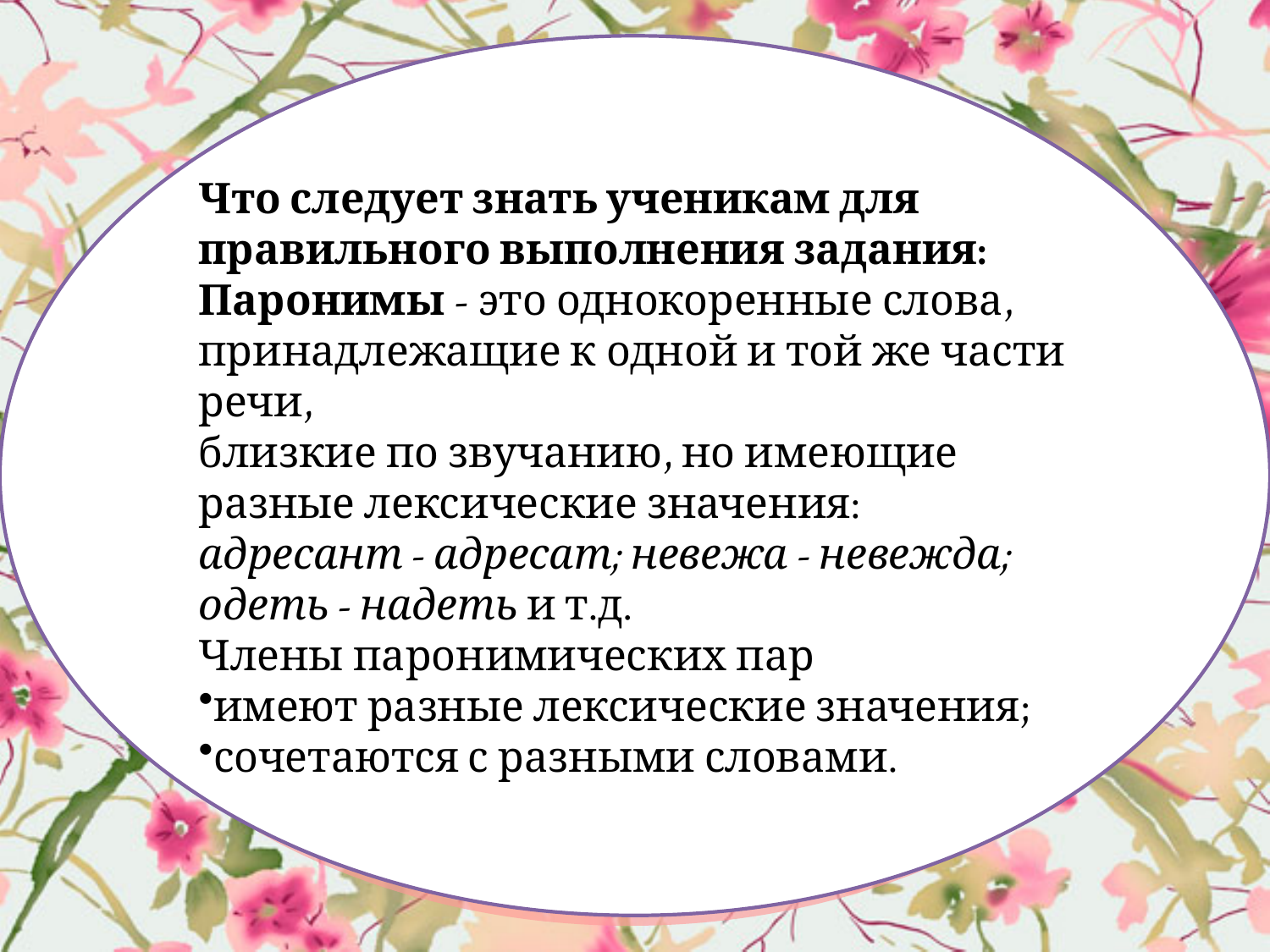

Что следует знать ученикам для правильного выполнения задания:
Паронимы - это однокоренные слова, принадлежащие к одной и той же части речи,
близкие по звучанию, но имеющие разные лексические значения: адресант - адресат; невежа - невежда; одеть - надеть и т.д.
Члены паронимических пар
имеют разные лексические значения;
сочетаются с разными словами.